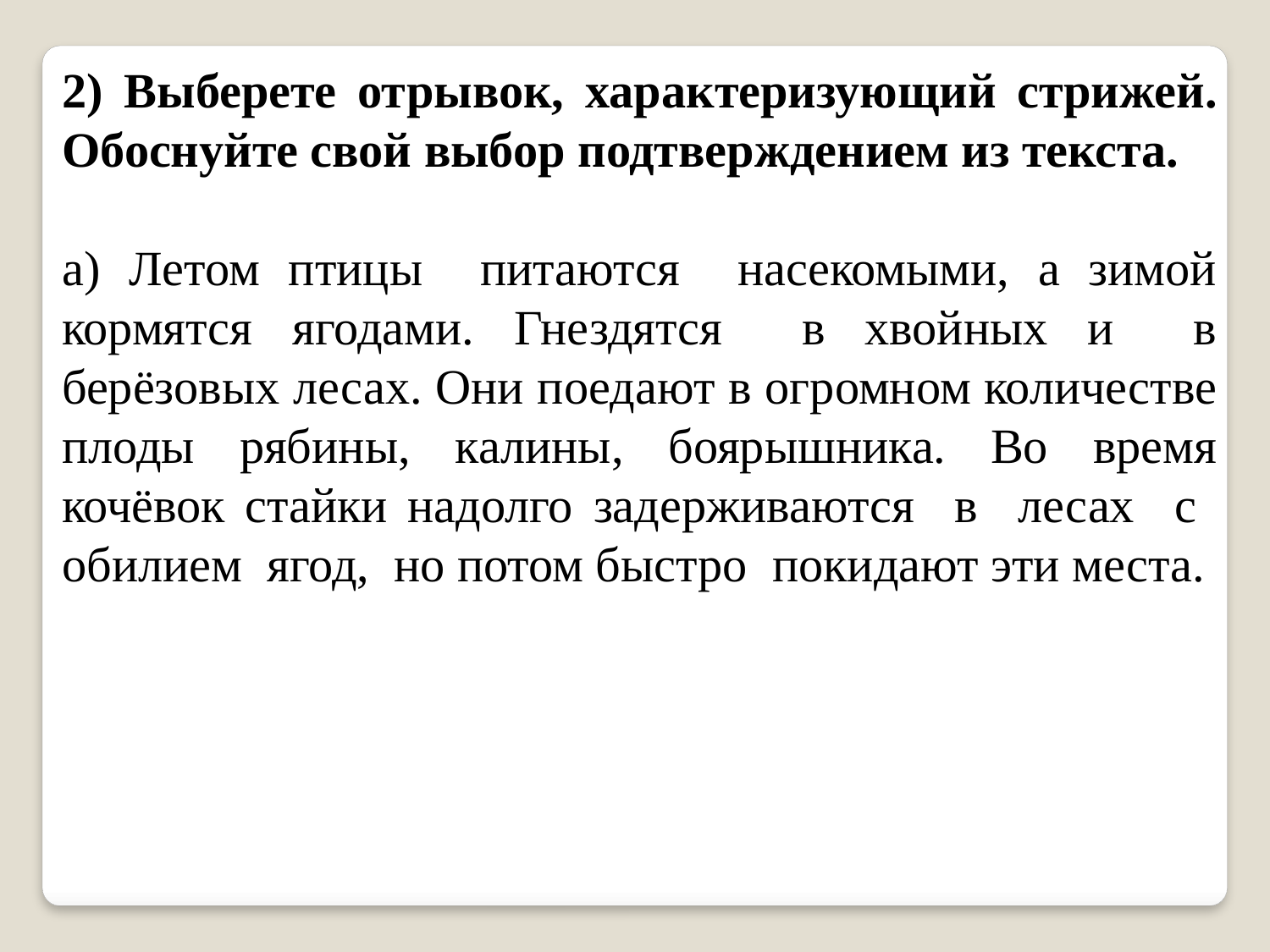

2) Выберете отрывок, характеризующий стрижей. Обоснуйте свой выбор подтверждением из текста.

а) Летом птицы  питаются  насекомыми, а зимой кормятся ягодами. Гнездятся  в хвойных и  в берёзовых лесах. Они поедают в огромном количестве плоды рябины, калины, боярышника. Во время кочёвок стайки надолго задерживаются  в  лесах  с  обилием  ягод,  но потом быстро  покидают эти места.